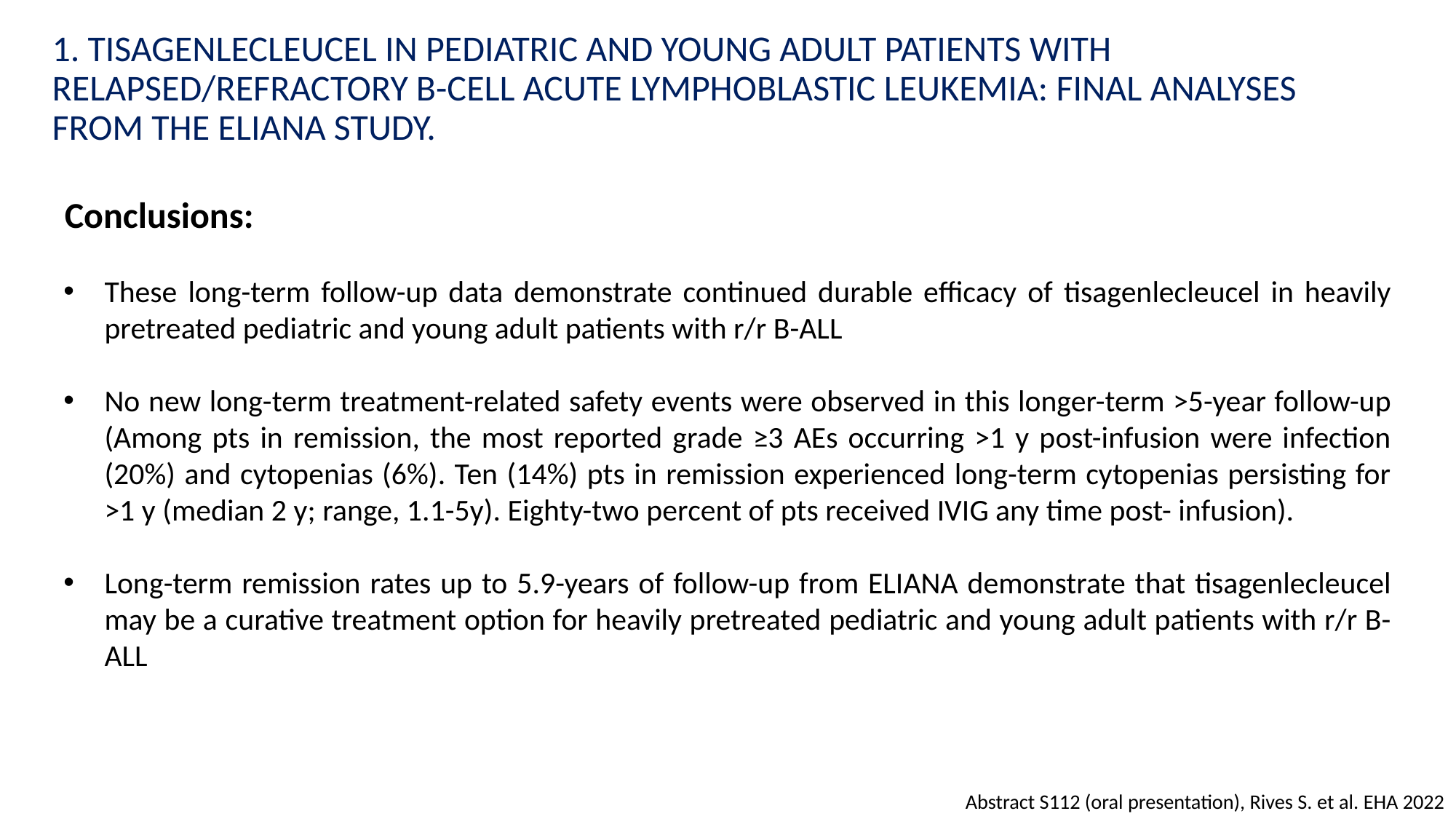

# 1. TISAGENLECLEUCEL IN PEDIATRIC AND YOUNG ADULT PATIENTS WITH RELAPSED/REFRACTORY B-CELL ACUTE LYMPHOBLASTIC LEUKEMIA: FINAL ANALYSES FROM THE ELIANA STUDY.
Conclusions:
These long-term follow-up data demonstrate continued durable efficacy of tisagenlecleucel in heavily pretreated pediatric and young adult patients with r/r B-ALL

No new long-term treatment-related safety events were observed in this longer-term >5-year follow-up (Among pts in remission, the most reported grade ≥3 AEs occurring >1 y post-infusion were infection (20%) and cytopenias (6%). Ten (14%) pts in remission experienced long-term cytopenias persisting for >1 y (median 2 y; range, 1.1-5y). Eighty-two percent of pts received IVIG any time post- infusion).

Long-term remission rates up to 5.9-years of follow-up from ELIANA demonstrate that tisagenlecleucel may be a curative treatment option for heavily pretreated pediatric and young adult patients with r/r B-ALL
Abstract S112 (oral presentation), Rives S. et al. EHA 2022